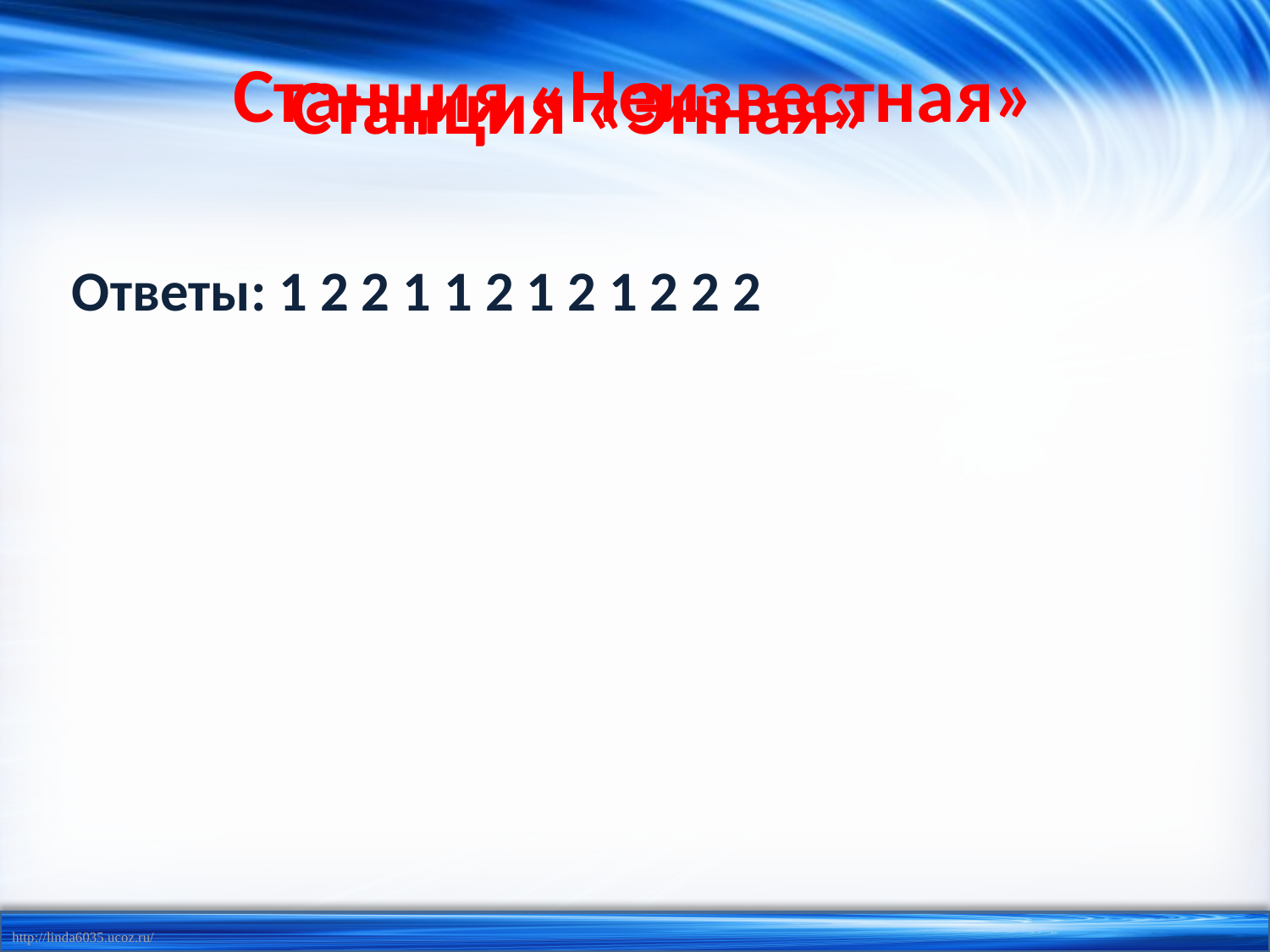

# Станция «Неизвестная»
Станция «Энная»
Ответы: 1 2 2 1 1 2 1 2 1 2 2 2